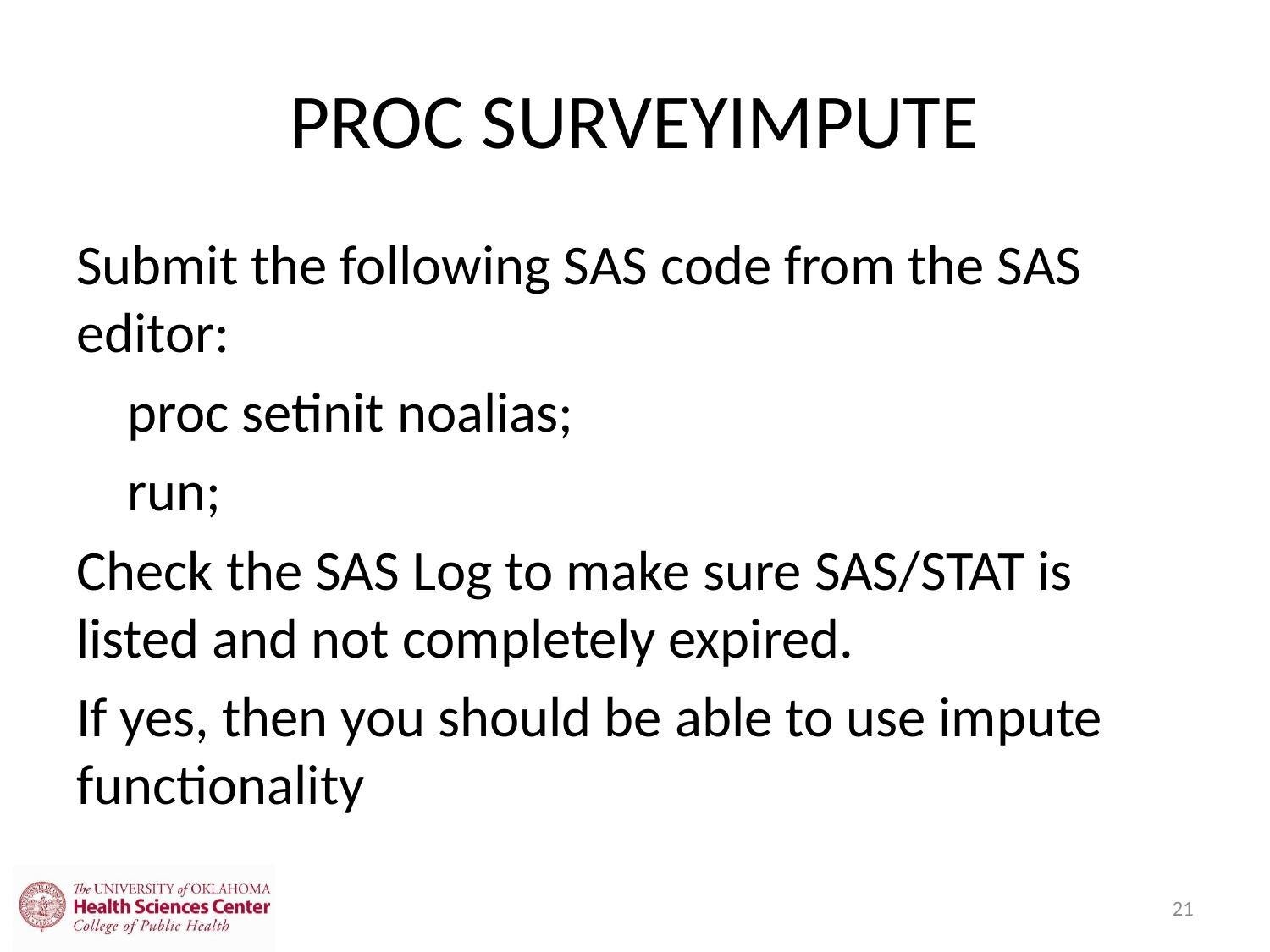

# PROC SURVEYIMPUTE
Submit the following SAS code from the SAS editor:
    proc setinit noalias;
    run;
Check the SAS Log to make sure SAS/STAT is listed and not completely expired.
If yes, then you should be able to use impute functionality

21